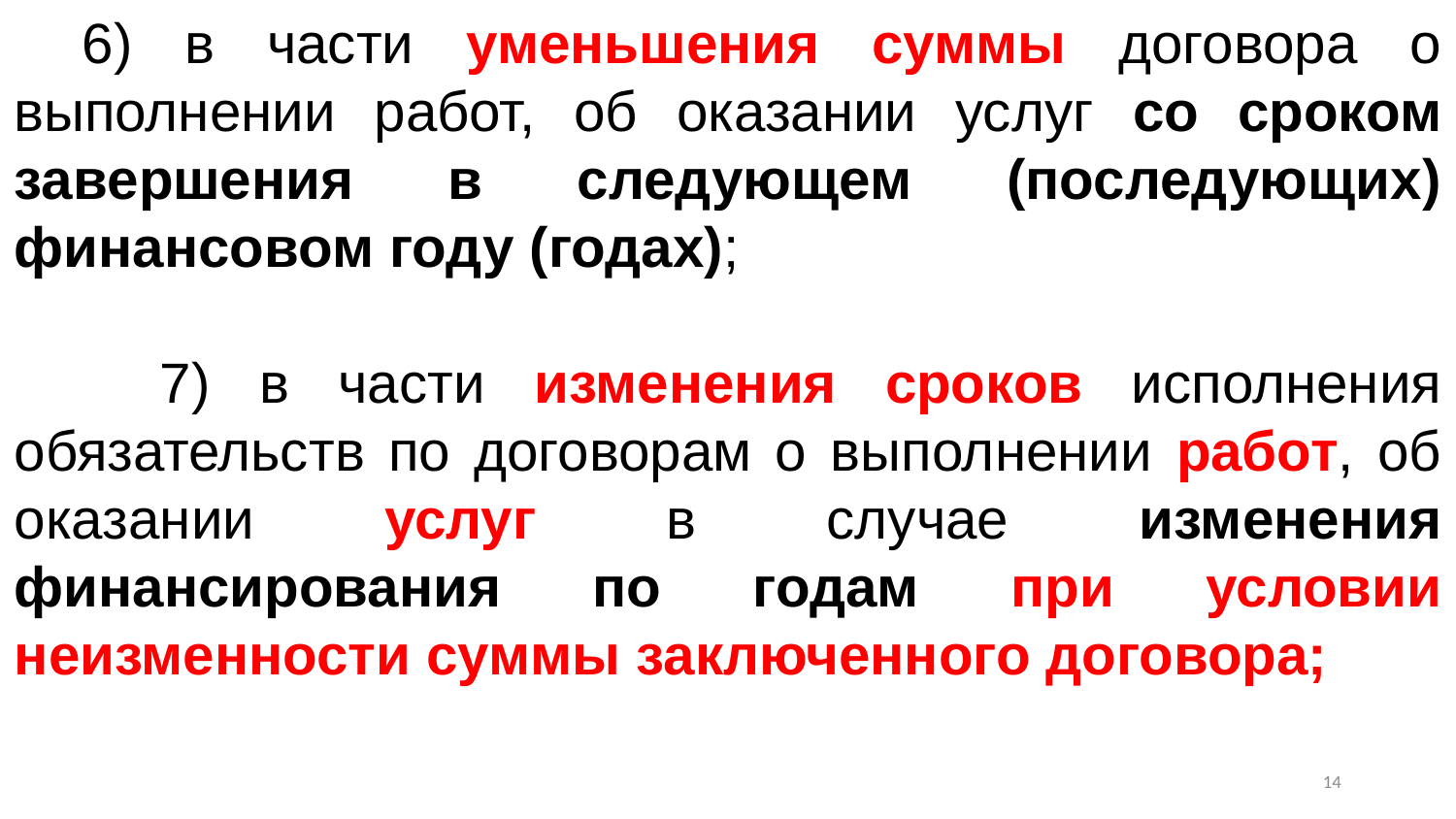

6) в части уменьшения суммы договора о выполнении работ, об оказании услуг со сроком завершения в следующем (последующих) финансовом году (годах);

	7) в части изменения сроков исполнения обязательств по договорам о выполнении работ, об оказании услуг в случае изменения финансирования по годам при условии неизменности суммы заключенного договора;
14